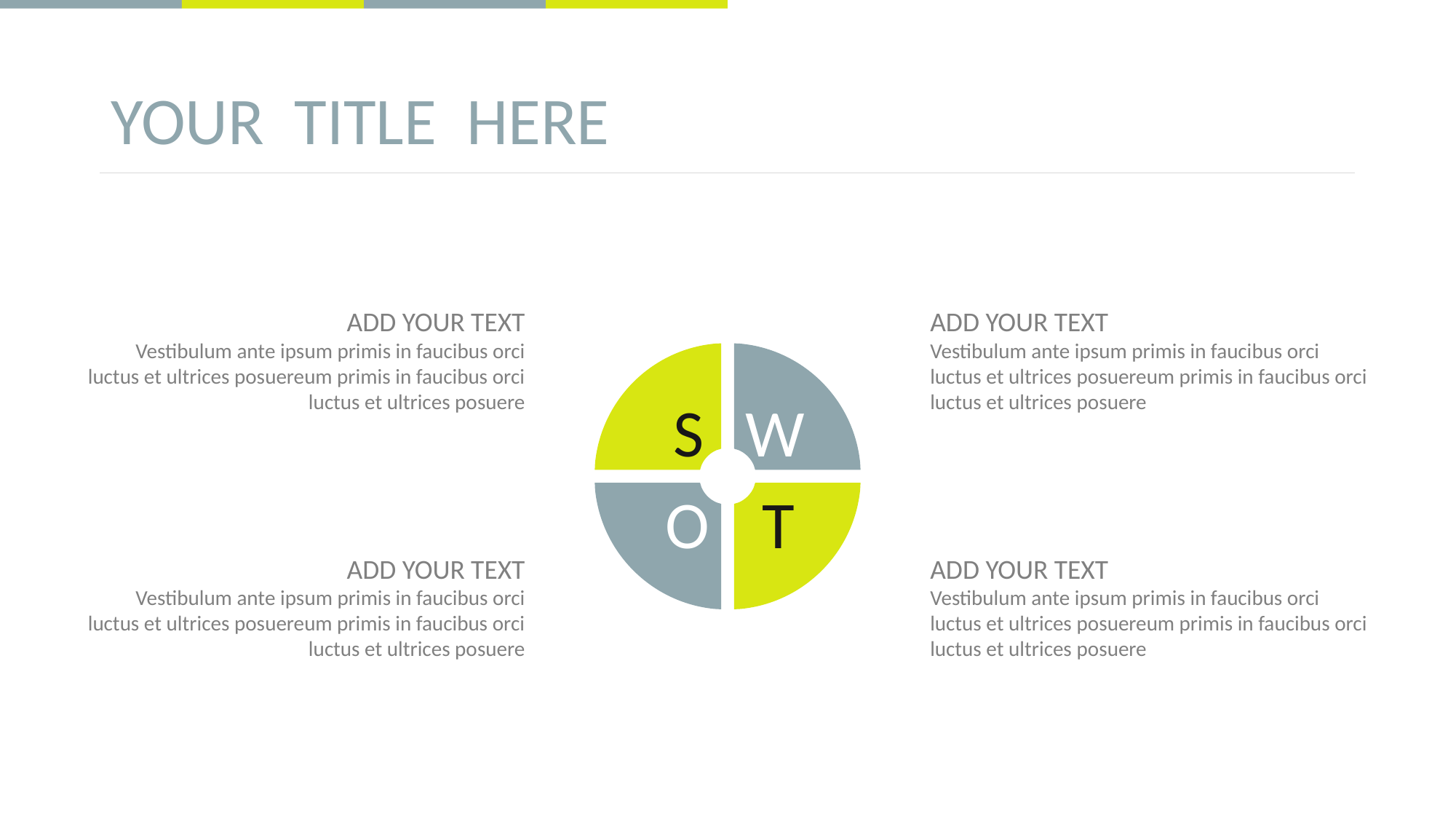

# YOUR  TITLE  HERE
ADD YOUR TEXT
ADD YOUR TEXT
Vestibulum ante ipsum primis in faucibus orci luctus et ultrices posuereum primis in faucibus orci luctus et ultrices posuere
Vestibulum ante ipsum primis in faucibus orci luctus et ultrices posuereum primis in faucibus orci luctus et ultrices posuere

W
S
O
T
ADD YOUR TEXT
ADD YOUR TEXT
Vestibulum ante ipsum primis in faucibus orci luctus et ultrices posuereum primis in faucibus orci luctus et ultrices posuere
Vestibulum ante ipsum primis in faucibus orci luctus et ultrices posuereum primis in faucibus orci luctus et ultrices posuere